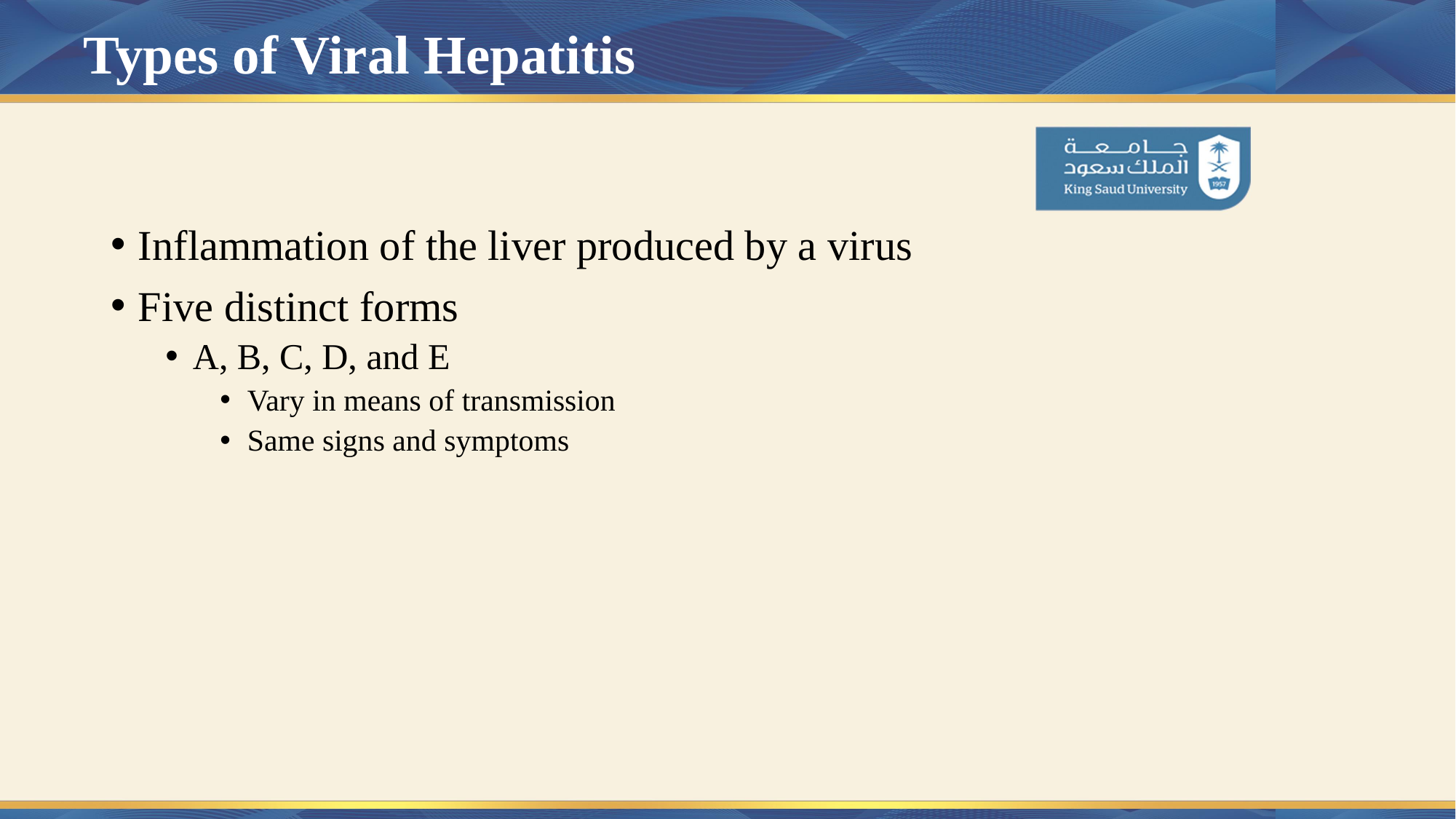

# Types of Viral Hepatitis
Inflammation of the liver produced by a virus
Five distinct forms
A, B, C, D, and E
Vary in means of transmission
Same signs and symptoms